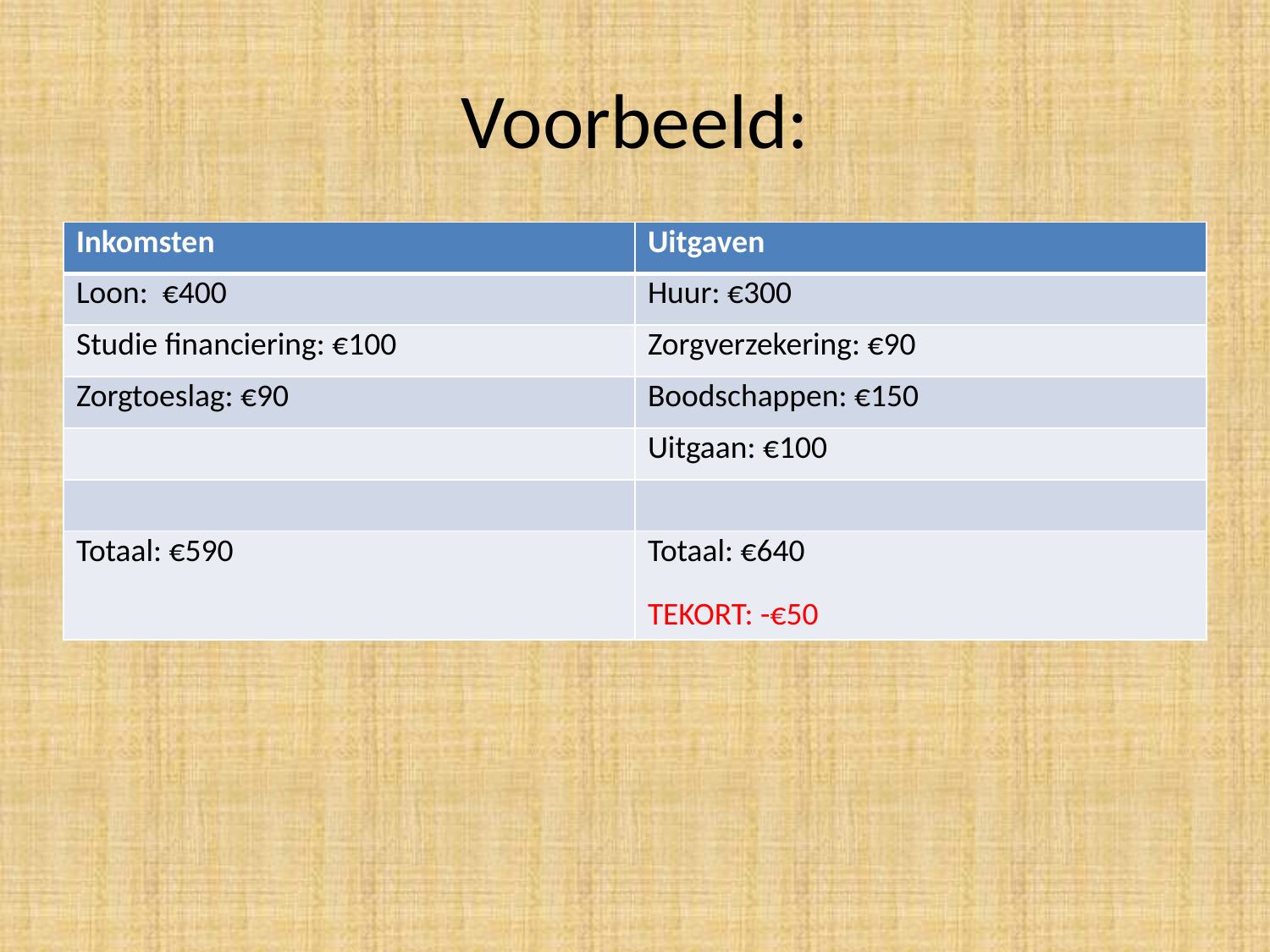

# Voorbeeld:
| Inkomsten | Uitgaven |
| --- | --- |
| Loon: €400 | Huur: €300 |
| Studie financiering: €100 | Zorgverzekering: €90 |
| Zorgtoeslag: €90 | Boodschappen: €150 |
|  | Uitgaan: €100 |
|  |  |
| Totaal: €590 | Totaal: €640 TEKORT: -€50 |